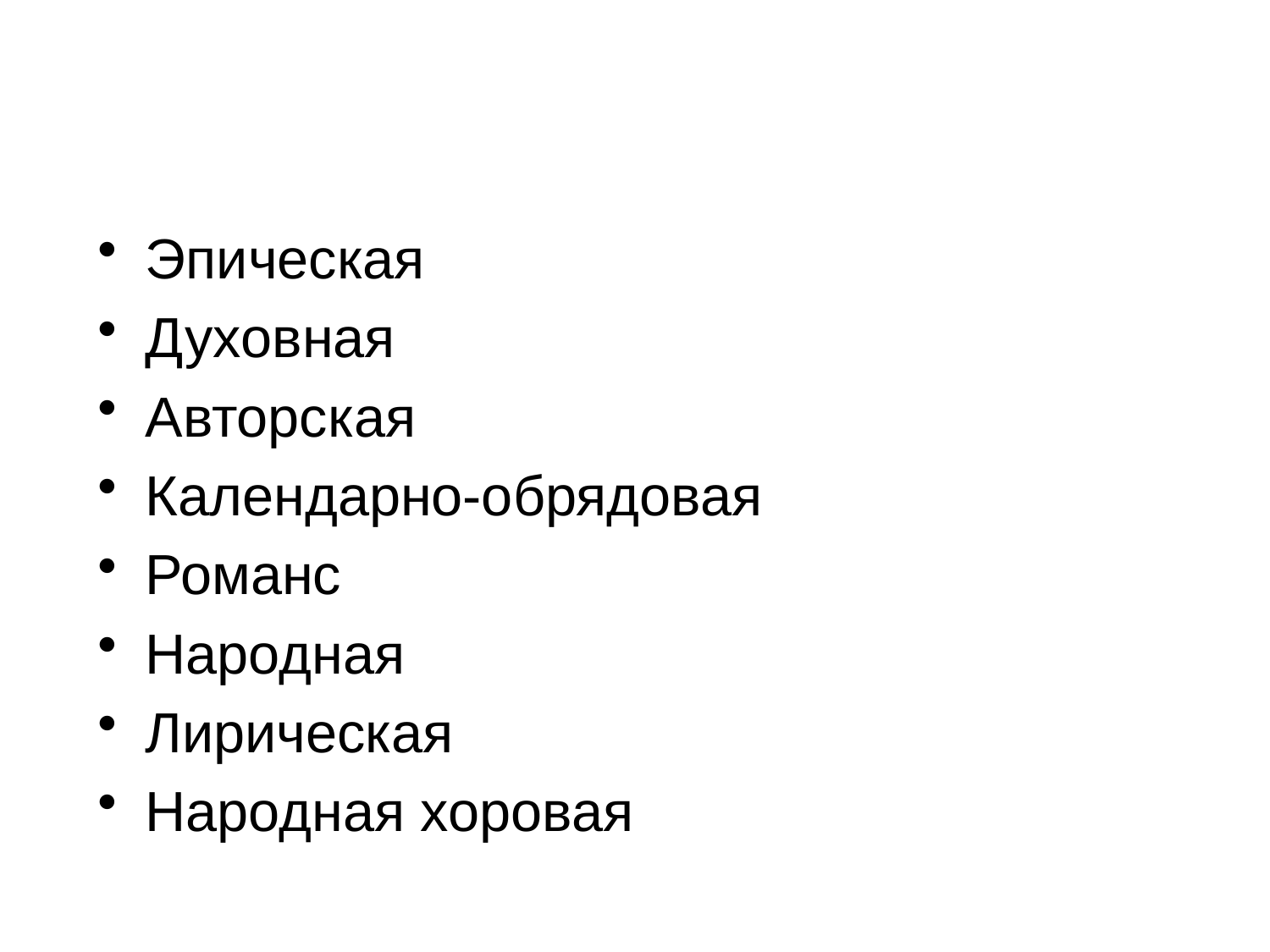

#
Эпическая
Духовная
Авторская
Календарно-обрядовая
Романс
Народная
Лирическая
Народная хоровая